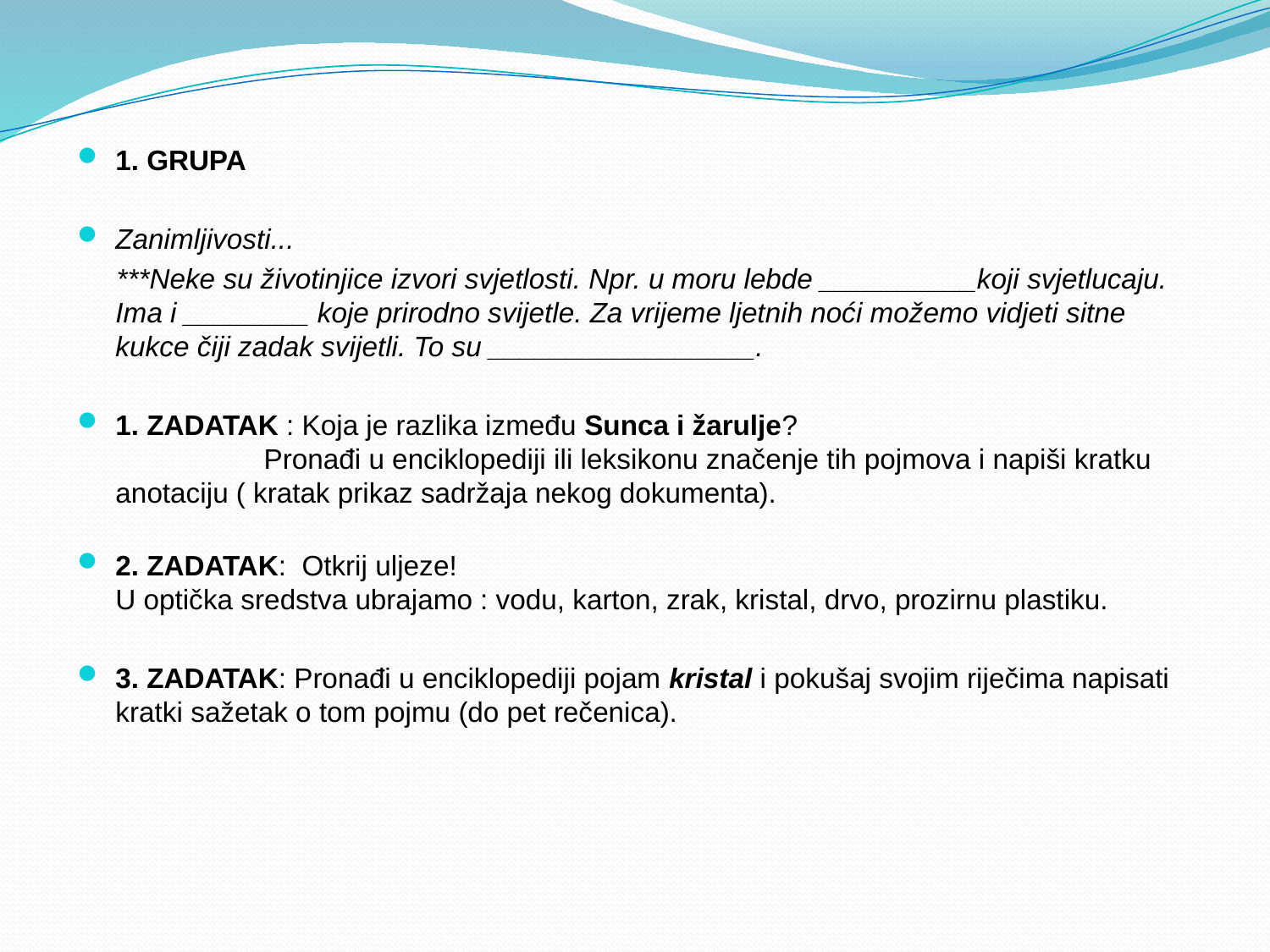

1. GRUPA

Zanimljivosti...
     ***Neke su životinjice izvori svjetlosti. Npr. u moru lebde __________koji svjetlucaju. Ima i ________ koje prirodno svijetle. Za vrijeme ljetnih noći možemo vidjeti sitne kukce čiji zadak svijetli. To su _________________.

1. ZADATAK : Koja je razlika između Sunca i žarulje?
                   Pronađi u enciklopediji ili leksikonu značenje tih pojmova i napiši kratku anotaciju ( kratak prikaz sadržaja nekog dokumenta).
2. ZADATAK:  Otkrij uljeze!
U optička sredstva ubrajamo : vodu, karton, zrak, kristal, drvo, prozirnu plastiku.

3. ZADATAK: Pronađi u enciklopediji pojam kristal i pokušaj svojim riječima napisati kratki sažetak o tom pojmu (do pet rečenica).